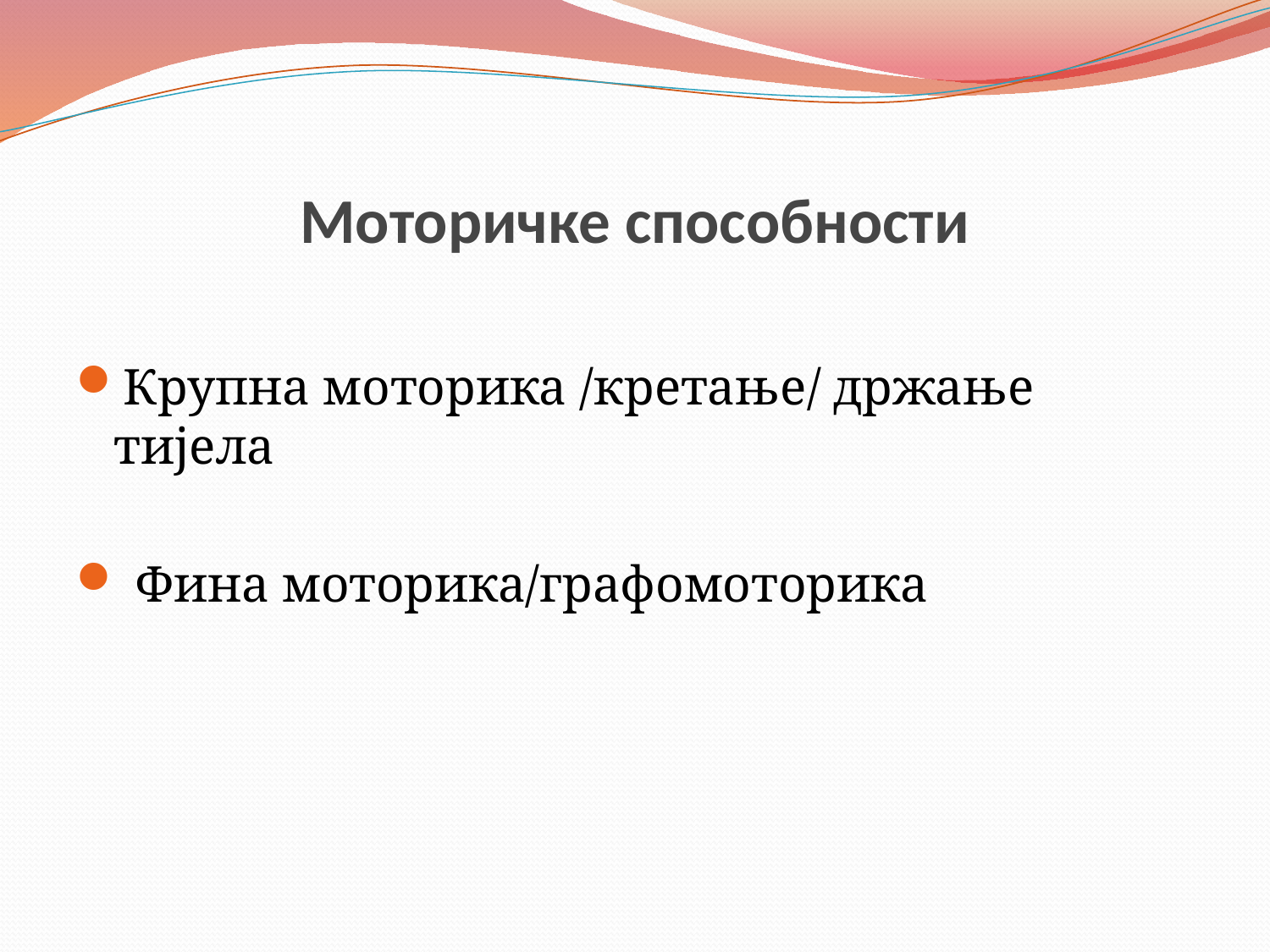

# Mоторичке способности
Крупна моторика /кретање/ држање тијела

 Фина моторика/графомоторика